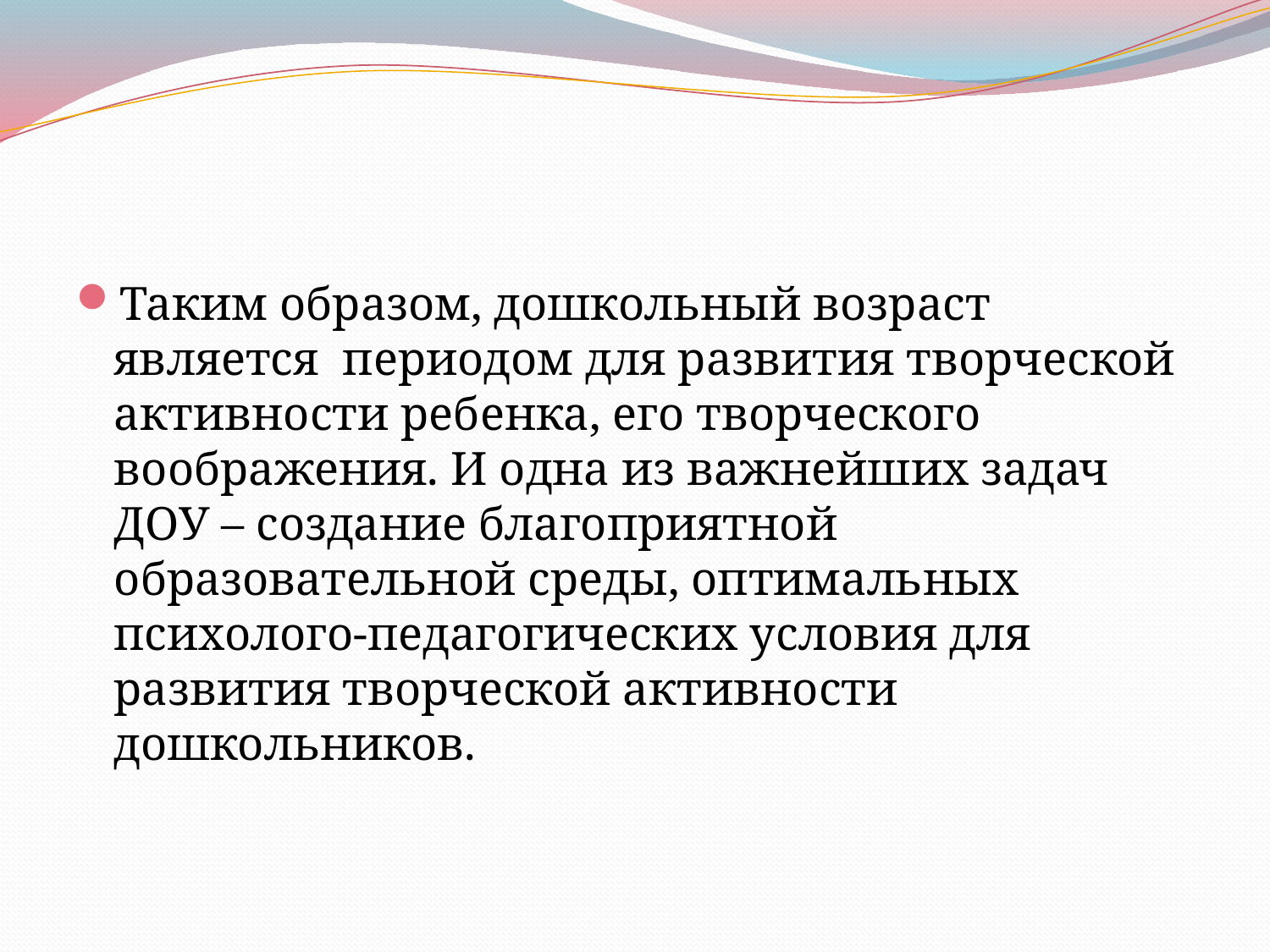

#
Таким образом, дошкольный возраст является  периодом для развития творческой активности ребенка, его творческого воображения. И одна из важнейших задач ДОУ – создание благоприятной образовательной среды, оптимальных психолого-педагогических условия для развития творческой активности дошкольников.